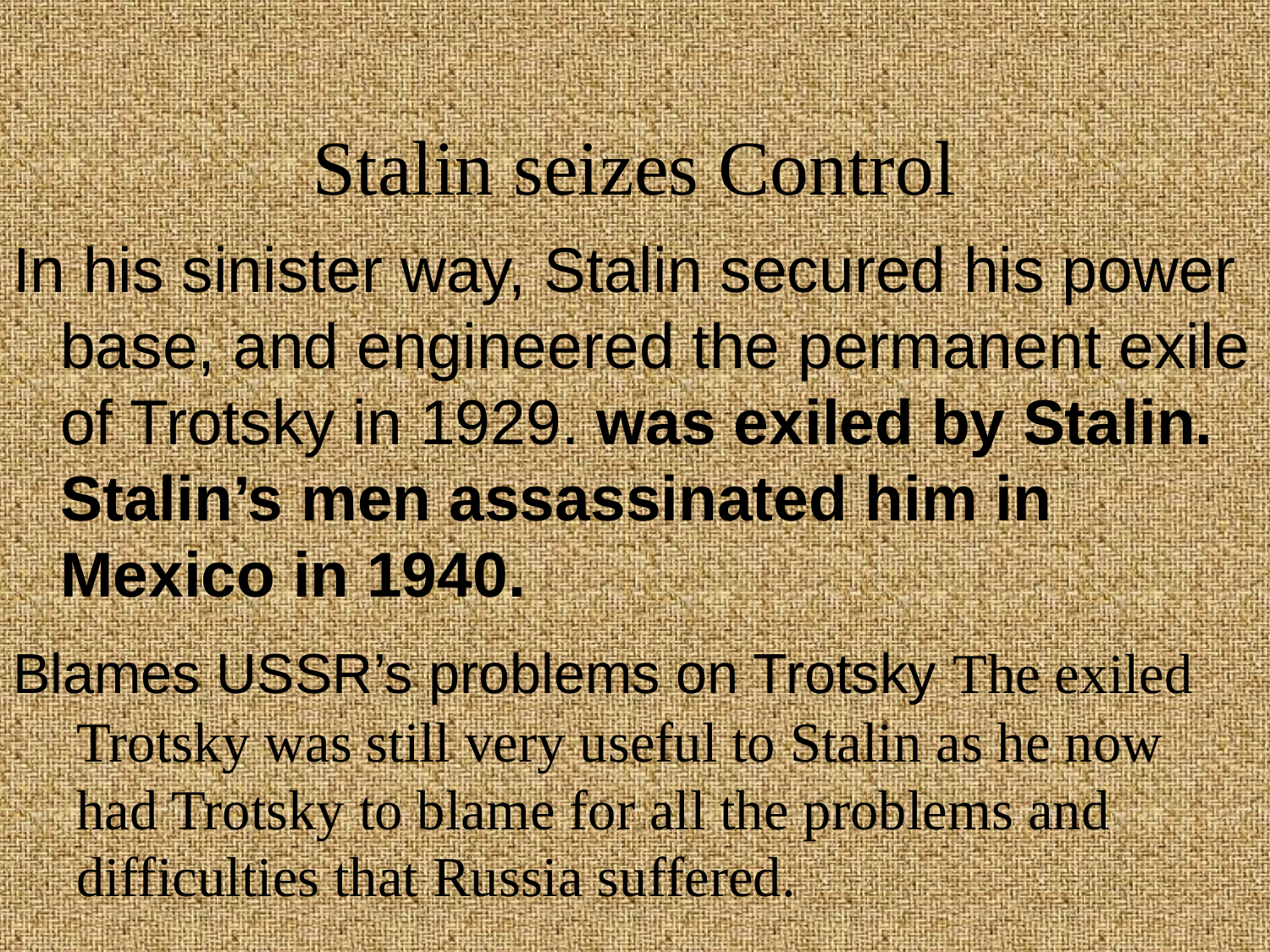

# Stalin seizes Control
In his sinister way, Stalin secured his power base, and engineered the permanent exile of Trotsky in 1929. was exiled by Stalin.  Stalin’s men assassinated him in Mexico in 1940.
Blames USSR’s problems on Trotsky The exiled Trotsky was still very useful to Stalin as he now had Trotsky to blame for all the problems and difficulties that Russia suffered.